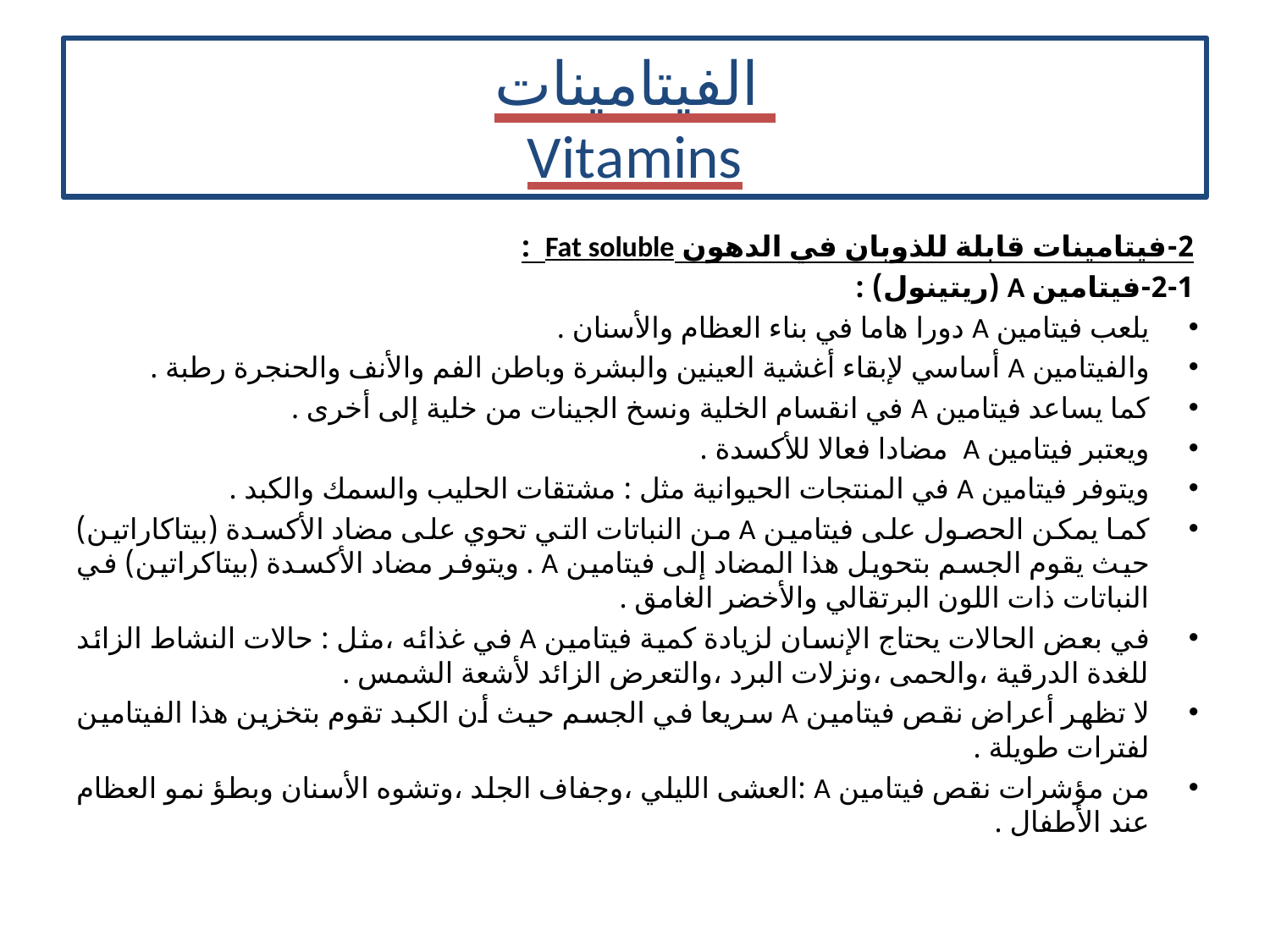

# الفيتامينات Vitamins
2-فيتامينات قابلة للذوبان في الدهون Fat soluble  :
2-1-فيتامين A (ريتينول) :
يلعب فيتامين A دورا هاما في بناء العظام والأسنان .
والفيتامين A أساسي لإبقاء أغشية العينين والبشرة وباطن الفم والأنف والحنجرة رطبة .
كما يساعد فيتامين A في انقسام الخلية ونسخ الجينات من خلية إلى أخرى .
ويعتبر فيتامين A  مضادا فعالا للأكسدة .
ويتوفر فيتامين A في المنتجات الحيوانية مثل : مشتقات الحليب والسمك والكبد .
كما يمكن الحصول على فيتامين A من النباتات التي تحوي على مضاد الأكسدة (بيتاكاراتين) حيث يقوم الجسم بتحويل هذا المضاد إلى فيتامين A . ويتوفر مضاد الأكسدة (بيتاكراتين) في النباتات ذات اللون البرتقالي والأخضر الغامق .
في بعض الحالات يحتاج الإنسان لزيادة كمية فيتامين A في غذائه ،مثل : حالات النشاط الزائد للغدة الدرقية ،والحمى ،ونزلات البرد ،والتعرض الزائد لأشعة الشمس .
لا تظهر أعراض نقص فيتامين A سريعا في الجسم حيث أن الكبد تقوم بتخزين هذا الفيتامين لفترات طويلة .
من مؤشرات نقص فيتامين A :العشى الليلي ،وجفاف الجلد ،وتشوه الأسنان وبطؤ نمو العظام عند الأطفال .